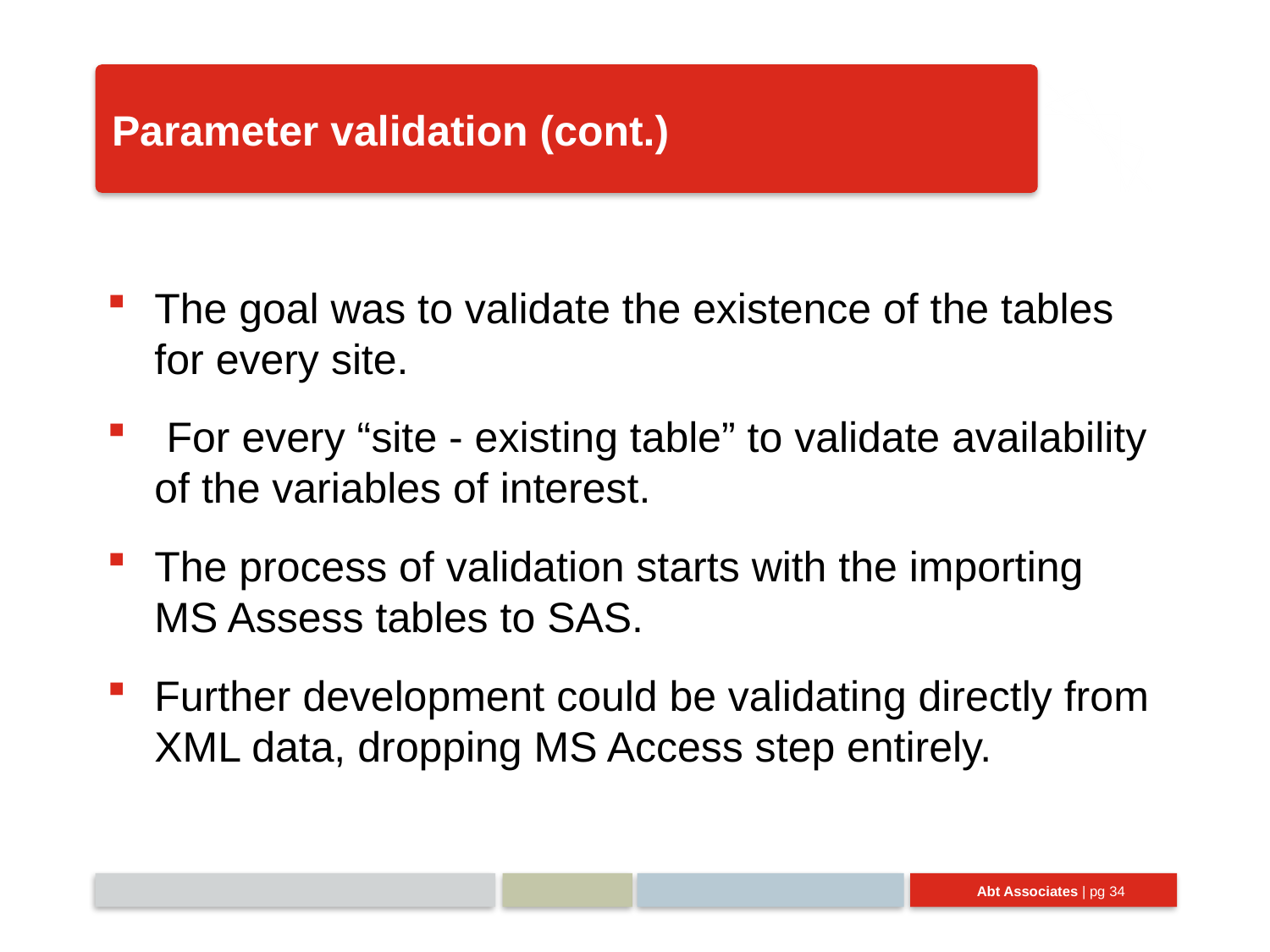

# Parameter validation (cont.)
The goal was to validate the existence of the tables for every site.
 For every “site - existing table” to validate availability of the variables of interest.
The process of validation starts with the importing MS Assess tables to SAS.
Further development could be validating directly from XML data, dropping MS Access step entirely.